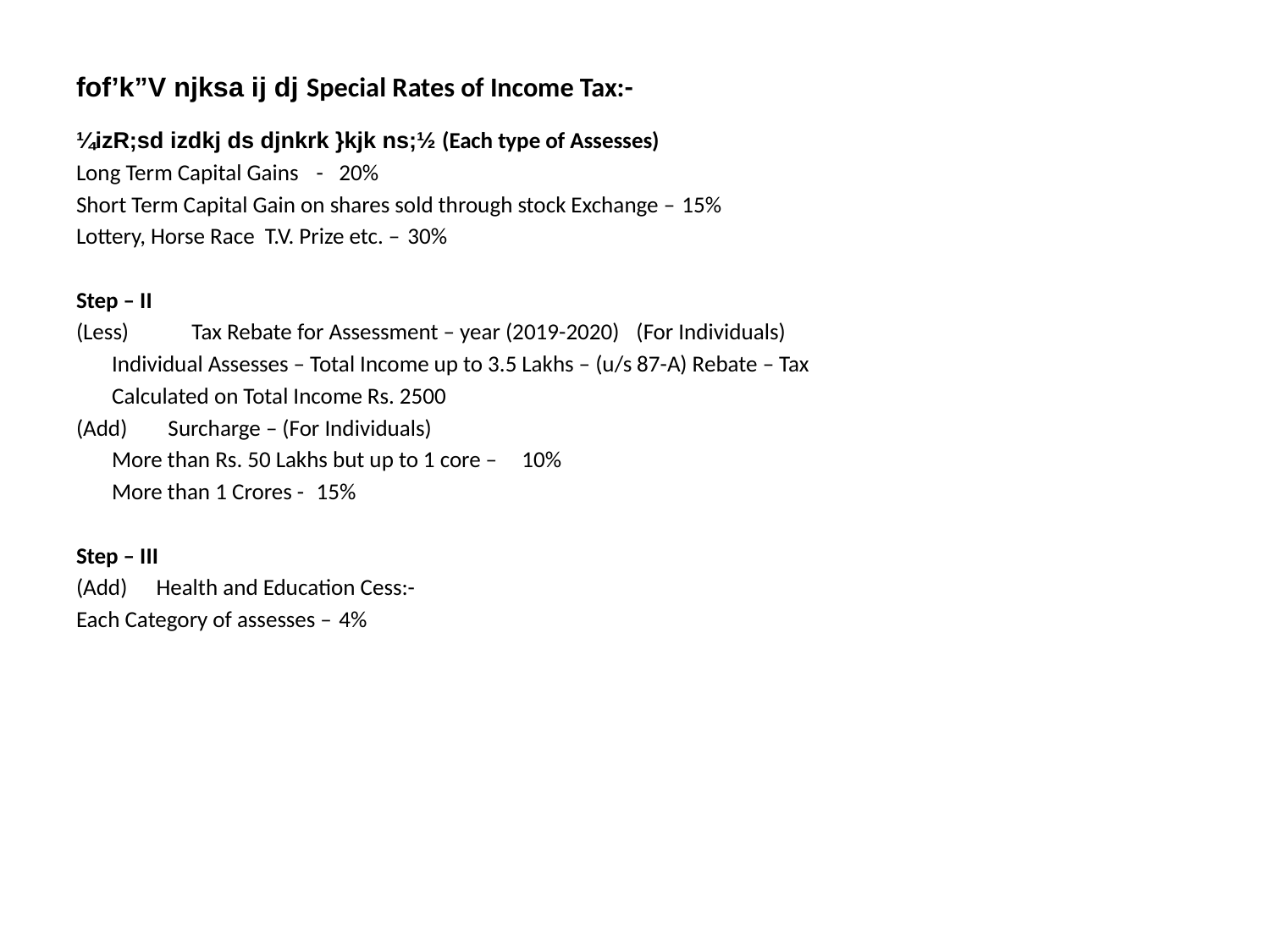

fof’k”V njksa ij dj Special Rates of Income Tax:-

¼izR;sd izdkj ds djnkrk }kjk ns;½ (Each type of Assesses)
Long Term Capital Gains	-						20%
Short Term Capital Gain on shares sold through stock Exchange – 	15%
Lottery, Horse Race  T.V. Prize etc. – 					30%

Step – II
(Less) 	       Tax Rebate for Assessment – year (2019-2020) 	(For Individuals)
       Individual Assesses – Total Income up to 3.5 Lakhs – (u/s 87-A) Rebate – Tax
       Calculated on Total Income Rs. 2500
(Add)        Surcharge – (For Individuals)
       More than Rs. 50 Lakhs but up to 1 core – 		10%
       More than 1 Crores -					15%

Step – III
(Add)  	Health and Education Cess:-
Each Category of assesses – 			4%